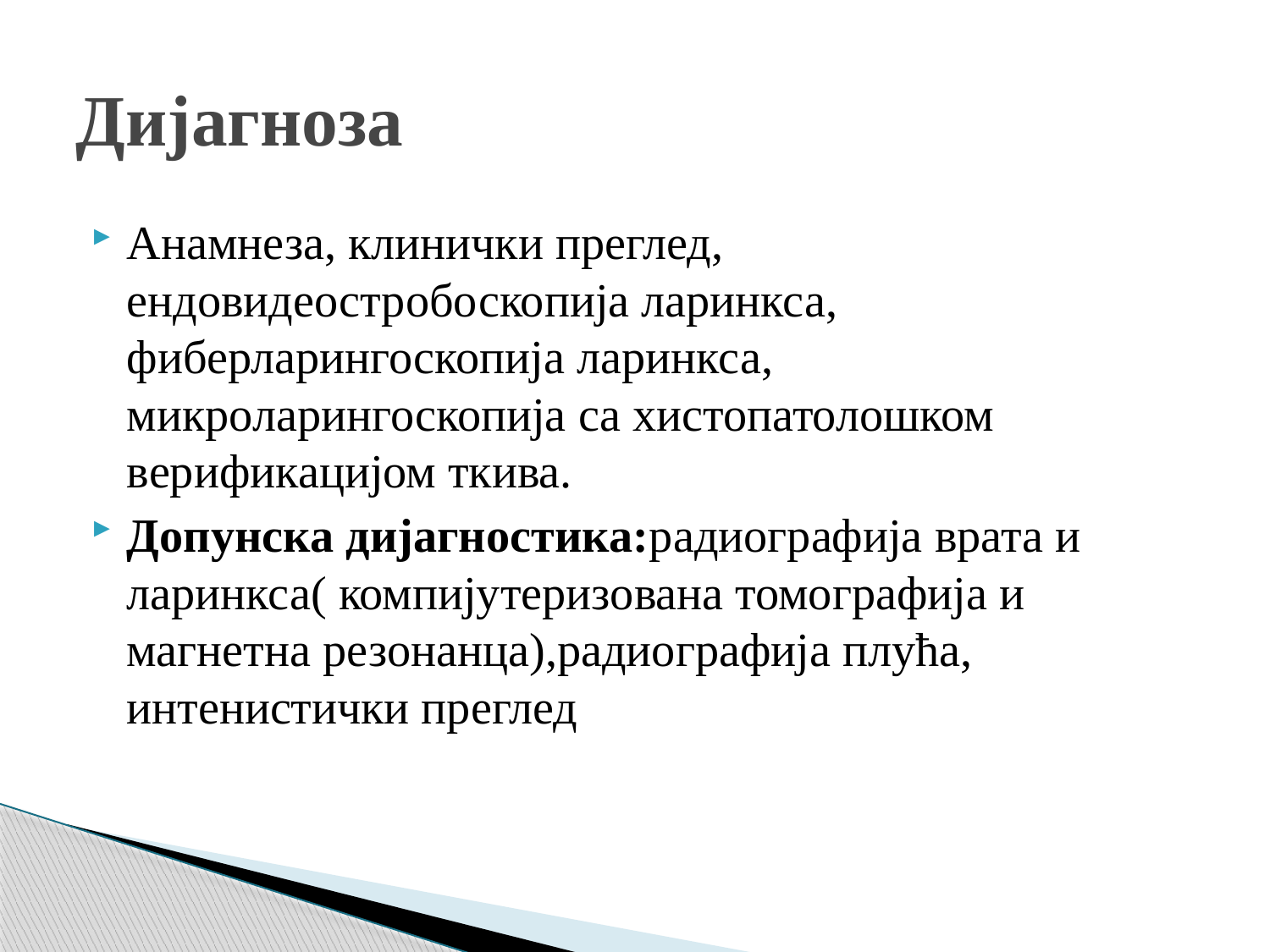

# Дијагноза
Анамнеза, клинички преглед, ендовидеостробоскопија ларинкса, фиберларингоскопија ларинкса, микроларингоскопија са хистопатолошком верификацијом ткива.
Допунска дијагностика:радиoграфија врата и ларинкса( компијутеризована томографија и магнетна резонанца),радиографија плућа, интенистички преглед